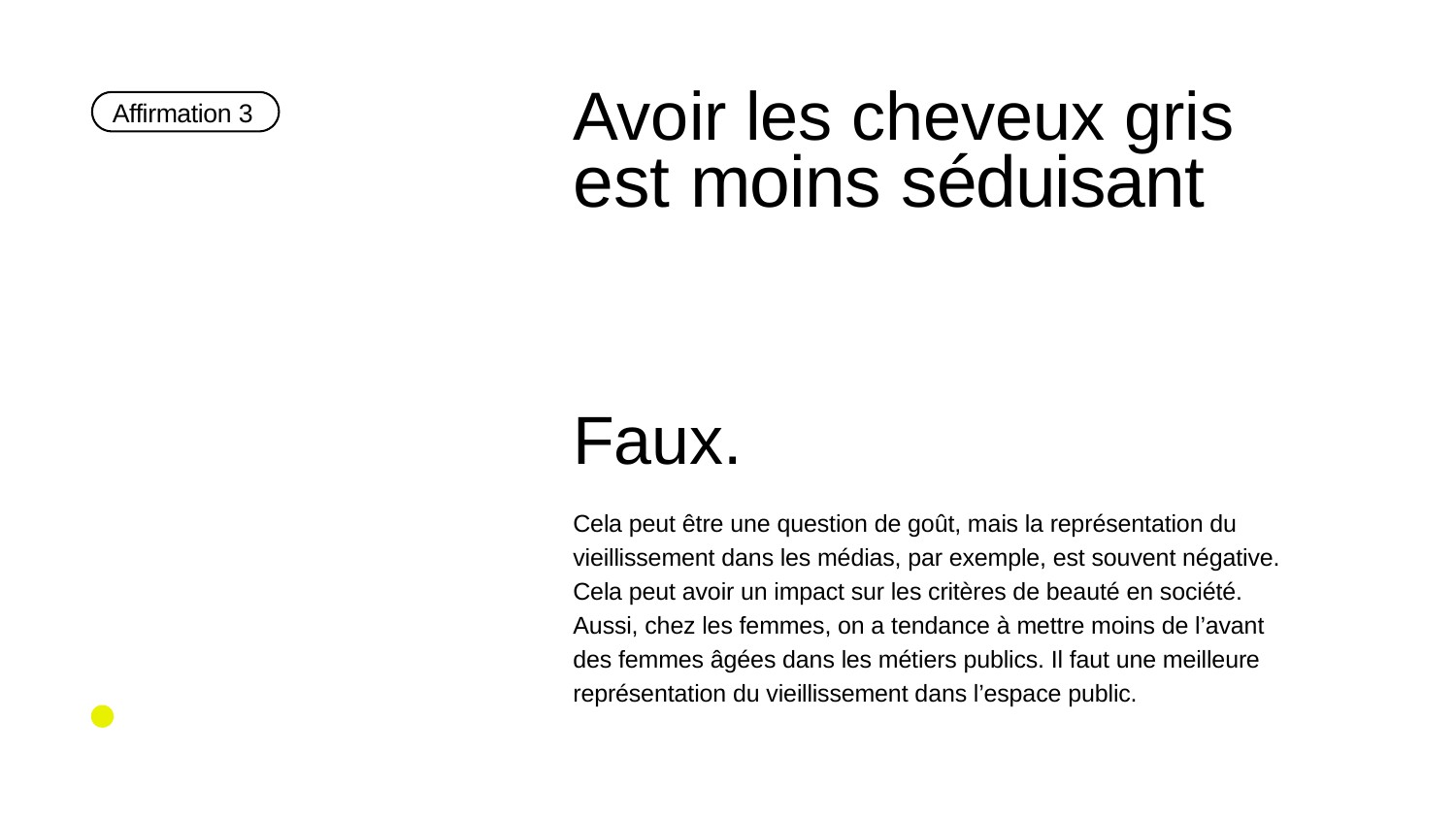

Avoir les cheveux gris
est moins séduisant

Affirmation 3
Faux.
Cela peut être une question de goût, mais la représentation du vieillissement dans les médias, par exemple, est souvent négative.
Cela peut avoir un impact sur les critères de beauté en société.
Aussi, chez les femmes, on a tendance à mettre moins de l’avant
des femmes âgées dans les métiers publics. Il faut une meilleure représentation du vieillissement dans l’espace public.